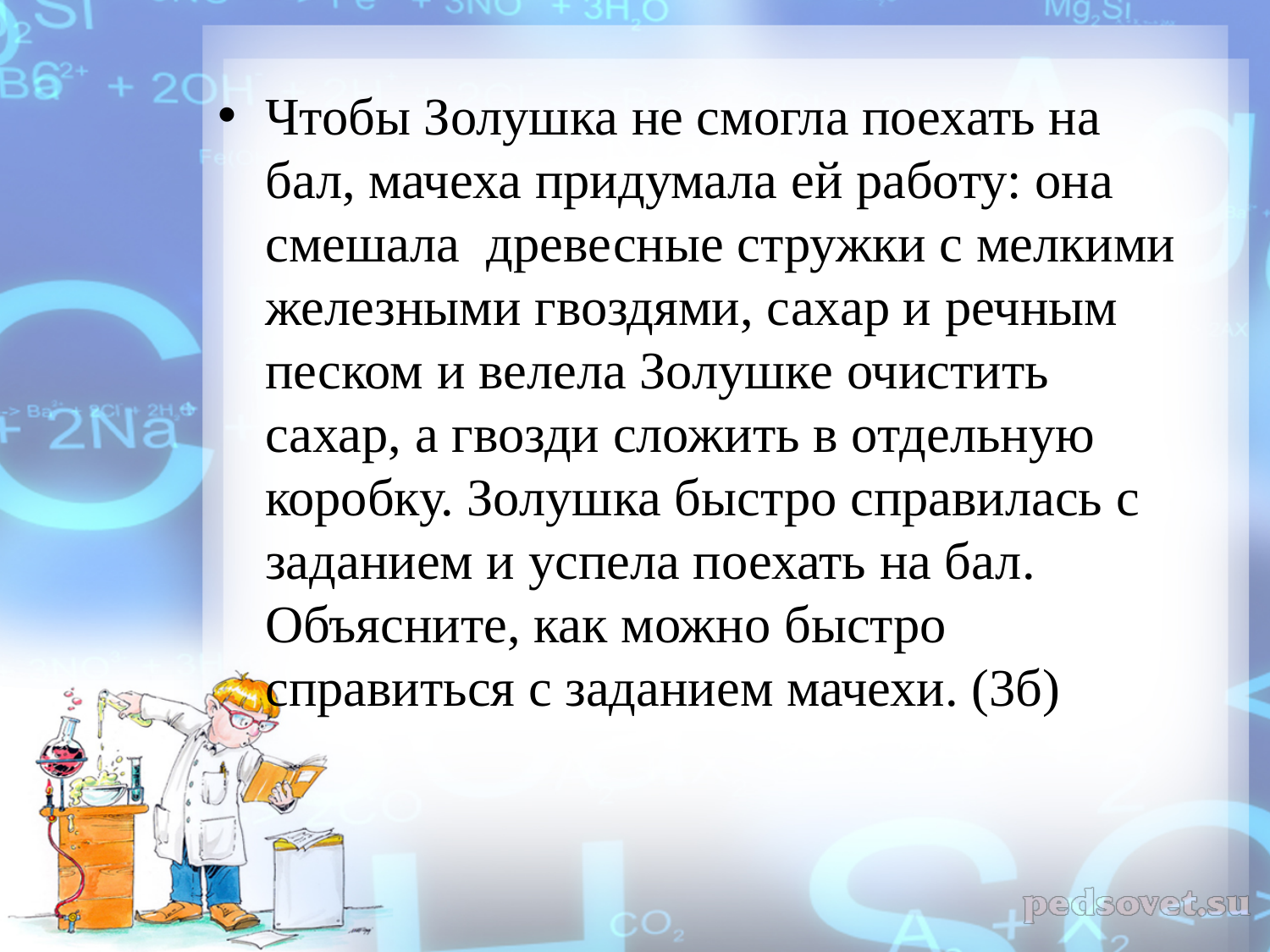

Чтобы Золушка не смогла поехать на бал, мачеха придумала ей работу: она смешала  древесные стружки с мелкими железными гвоздями, сахар и речным песком и велела Золушке очистить сахар, а гвозди сложить в отдельную коробку. Золушка быстро справилась с заданием и успела поехать на бал. Объясните, как можно быстро справиться с заданием мачехи. (3б)